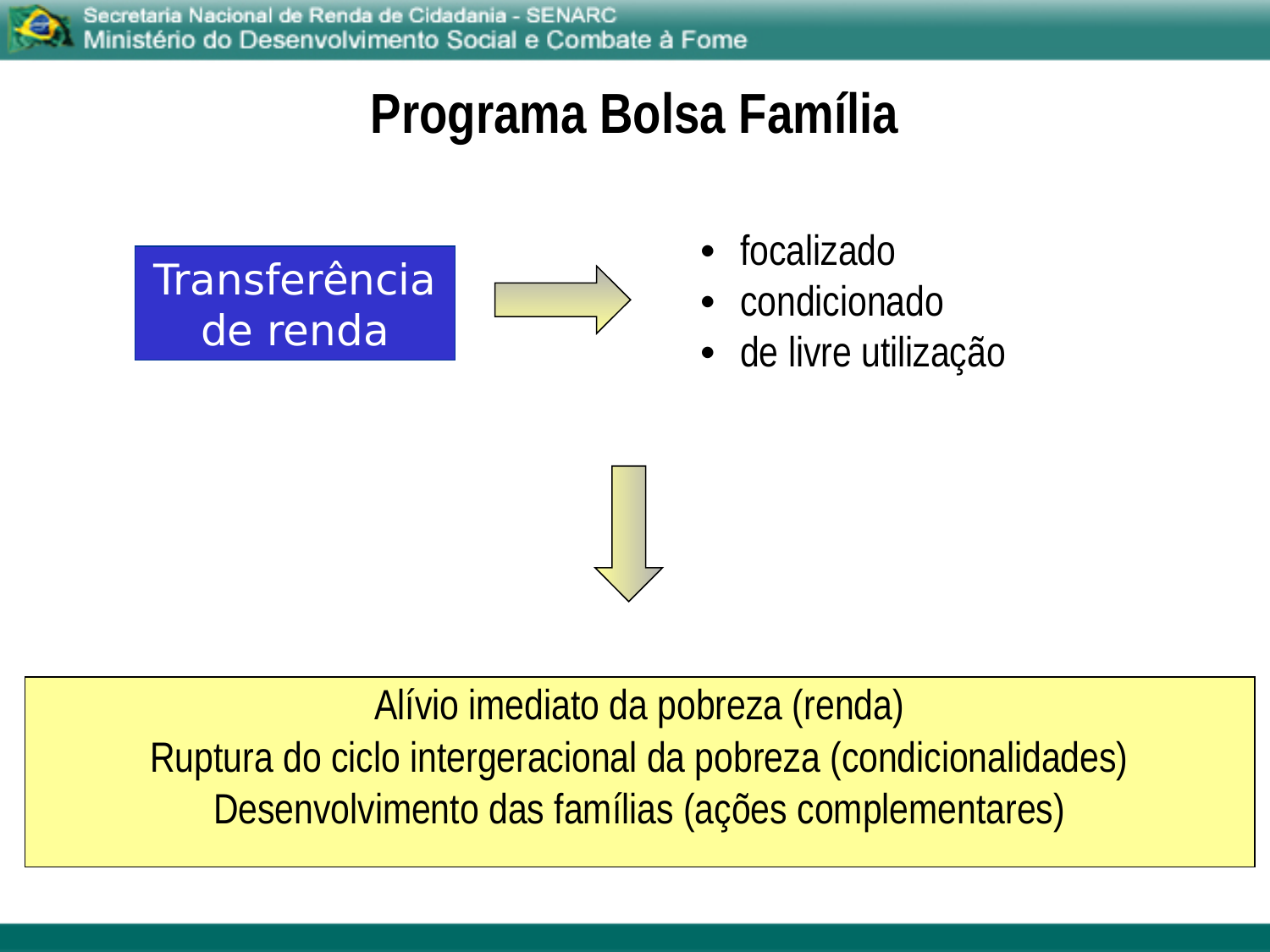

Programa Bolsa Família
 focalizado
 condicionado
 de livre utilização

Transferência de renda

Alívio imediato da pobreza (renda)
Ruptura do ciclo intergeracional da pobreza (condicionalidades)
Desenvolvimento das famílias (ações complementares)